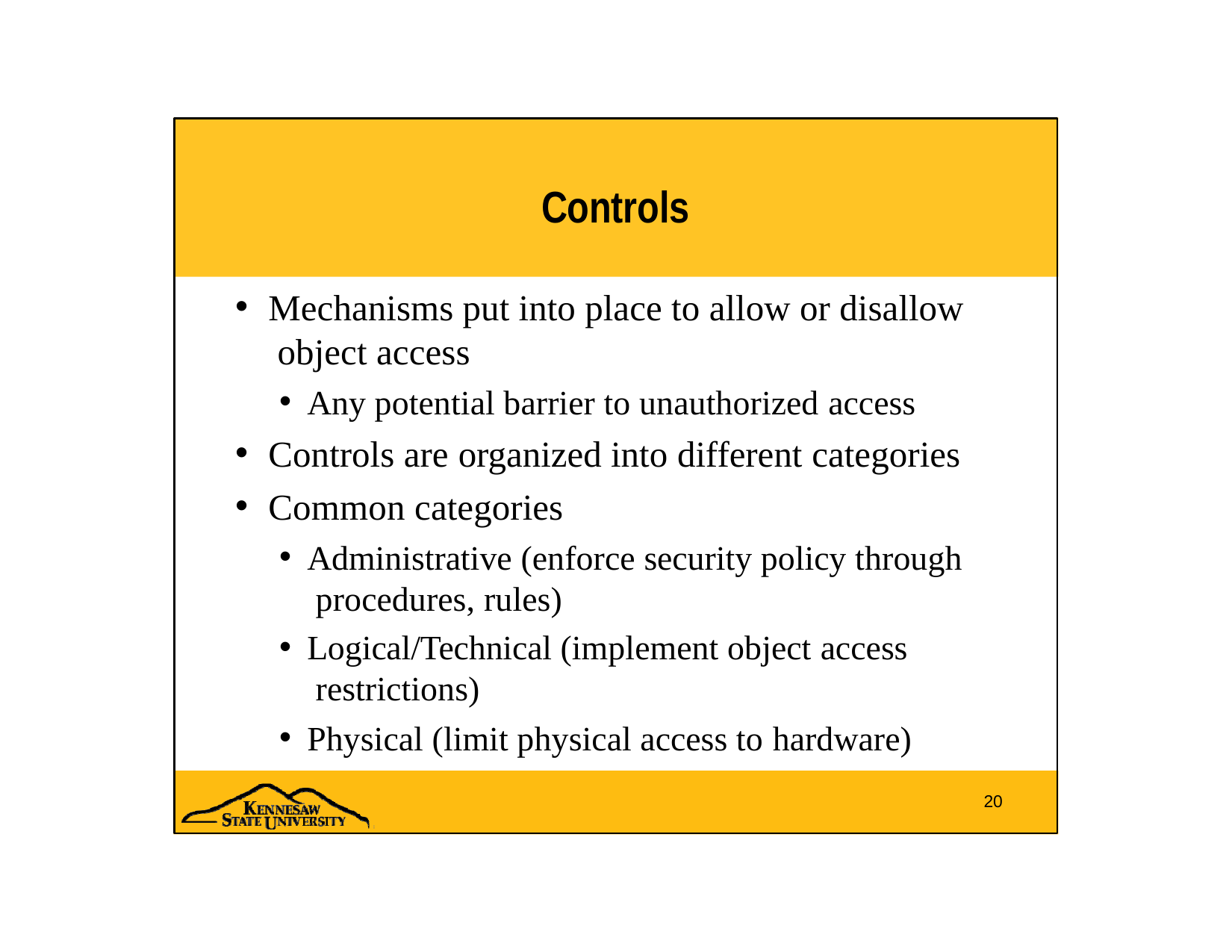

# Controls
Mechanisms put into place to allow or disallow  object access
Any potential barrier to unauthorized access
Controls are organized into different categories
Common categories
Administrative (enforce security policy through  procedures, rules)
Logical/Technical (implement object access  restrictions)
Physical (limit physical access to hardware)

20